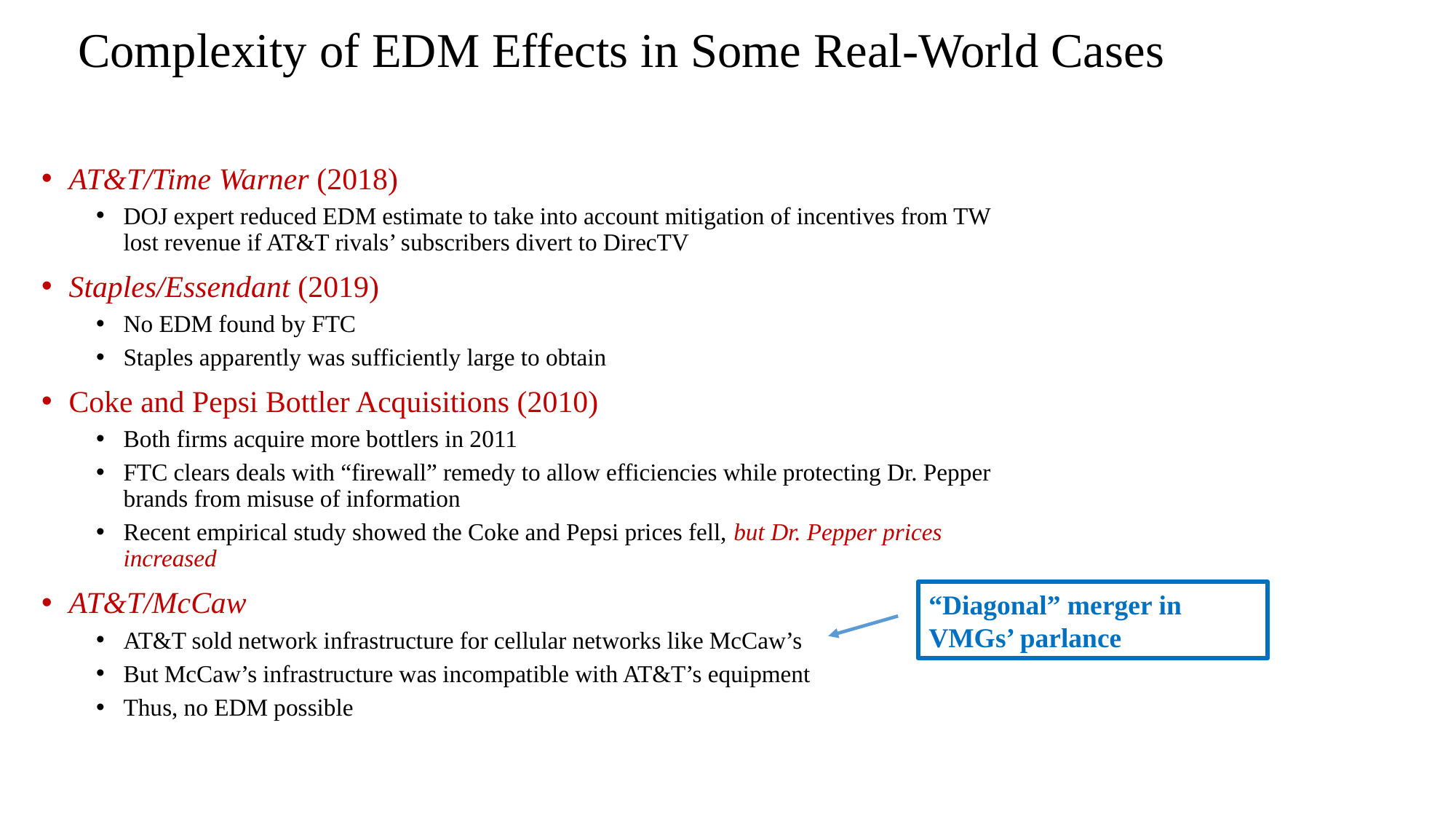

# Complexity of EDM Effects in Some Real-World Cases
AT&T/Time Warner (2018)
DOJ expert reduced EDM estimate to take into account mitigation of incentives from TW lost revenue if AT&T rivals’ subscribers divert to DirecTV
Staples/Essendant (2019)
No EDM found by FTC
Staples apparently was sufficiently large to obtain
Coke and Pepsi Bottler Acquisitions (2010)
Both firms acquire more bottlers in 2011
FTC clears deals with “firewall” remedy to allow efficiencies while protecting Dr. Pepper brands from misuse of information
Recent empirical study showed the Coke and Pepsi prices fell, but Dr. Pepper prices increased
AT&T/McCaw
AT&T sold network infrastructure for cellular networks like McCaw’s
But McCaw’s infrastructure was incompatible with AT&T’s equipment
Thus, no EDM possible
“Diagonal” merger in VMGs’ parlance